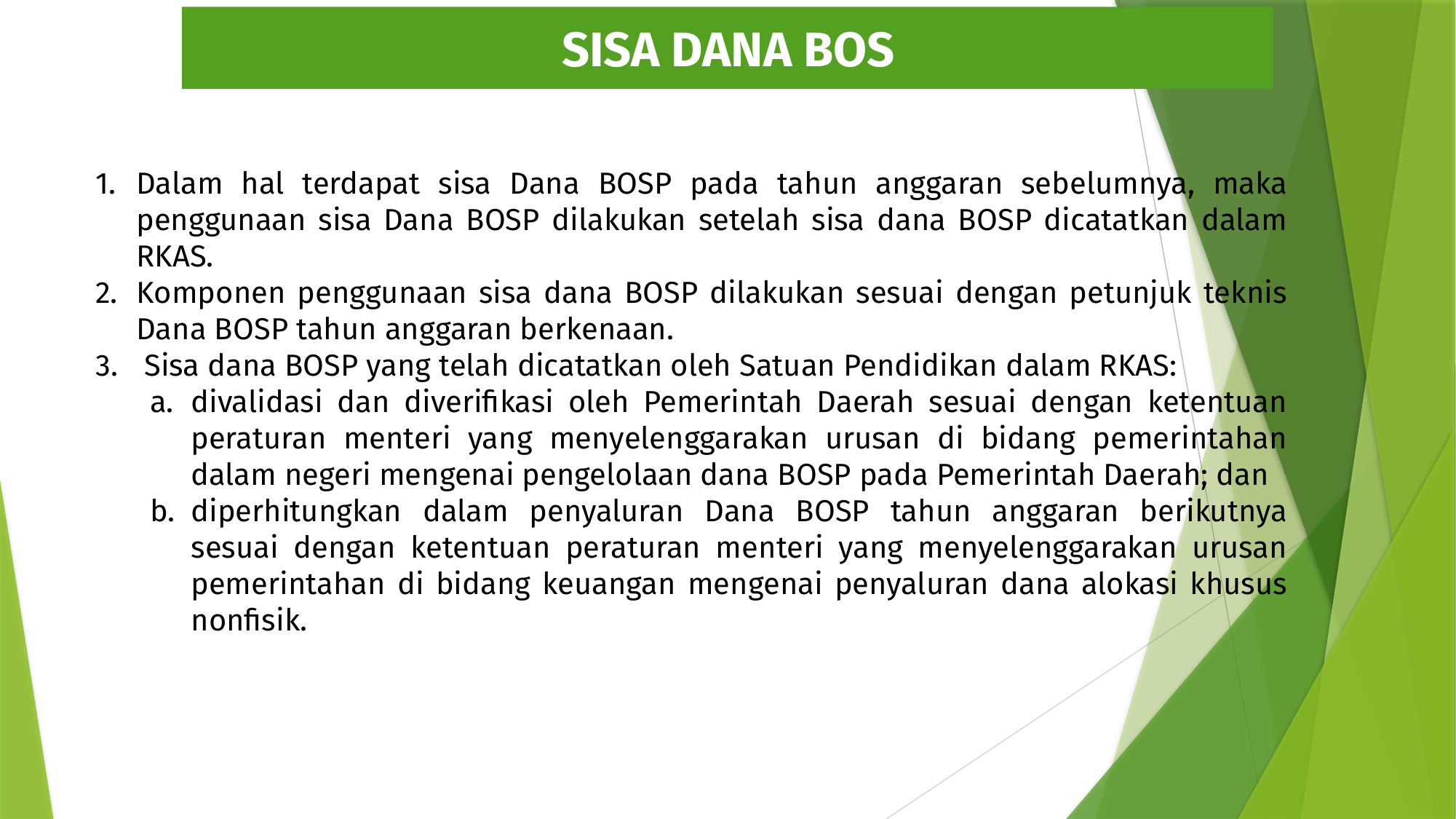

SISA DANA BOS
Dalam hal terdapat sisa Dana BOSP pada tahun anggaran sebelumnya, maka penggunaan sisa Dana BOSP dilakukan setelah sisa dana BOSP dicatatkan dalam RKAS.
Komponen penggunaan sisa dana BOSP dilakukan sesuai dengan petunjuk teknis Dana BOSP tahun anggaran berkenaan.
 Sisa dana BOSP yang telah dicatatkan oleh Satuan Pendidikan dalam RKAS:
divalidasi dan diverifikasi oleh Pemerintah Daerah sesuai dengan ketentuan peraturan menteri yang menyelenggarakan urusan di bidang pemerintahan dalam negeri mengenai pengelolaan dana BOSP pada Pemerintah Daerah; dan
diperhitungkan dalam penyaluran Dana BOSP tahun anggaran berikutnya sesuai dengan ketentuan peraturan menteri yang menyelenggarakan urusan pemerintahan di bidang keuangan mengenai penyaluran dana alokasi khusus nonfisik.